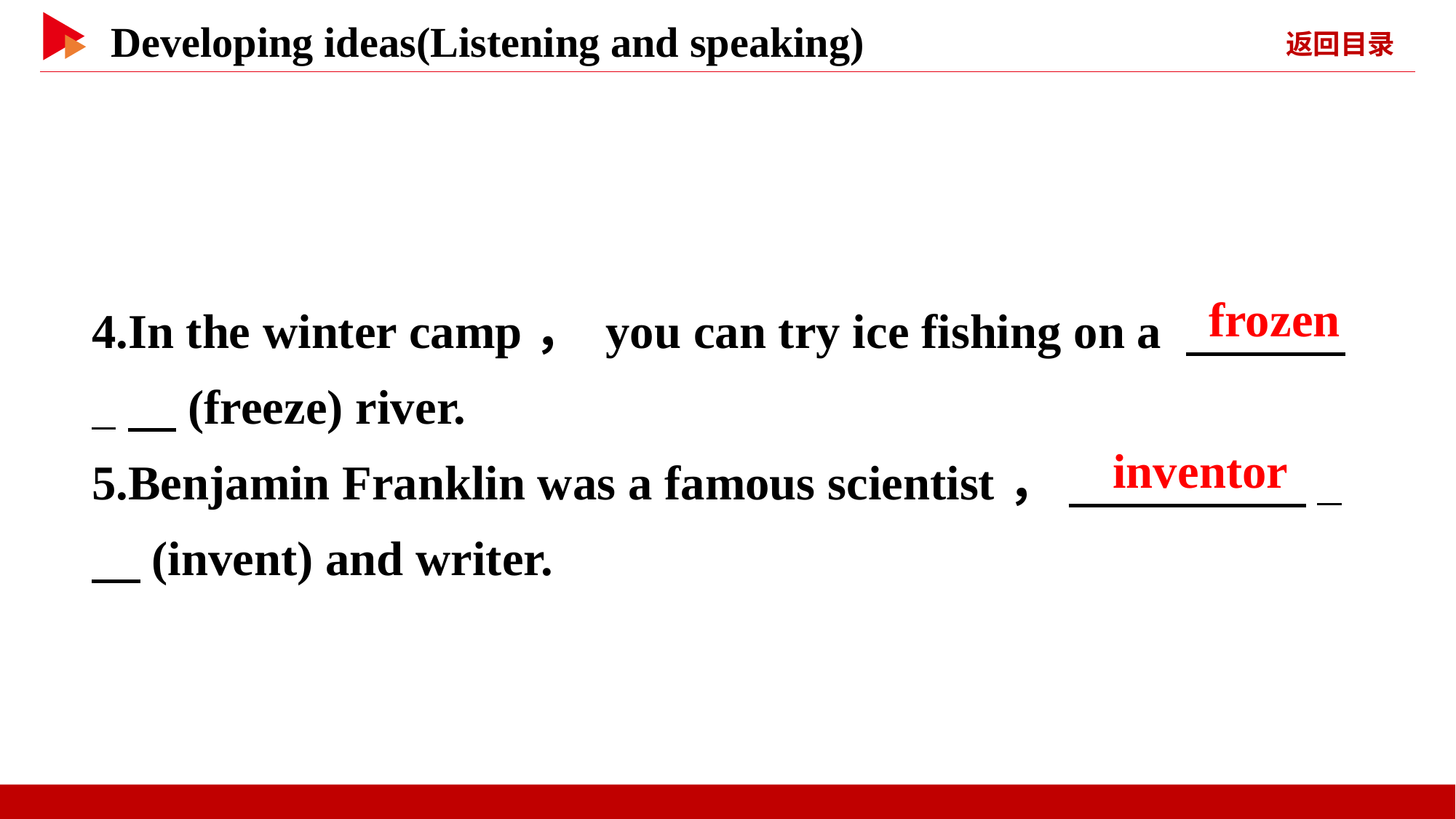

4.In the winter camp， you can try ice fishing on a 　           _　(freeze) river.
5.Benjamin Franklin was a famous scientist， 　                 _ 　(invent) and writer.
　frozen
　inventor